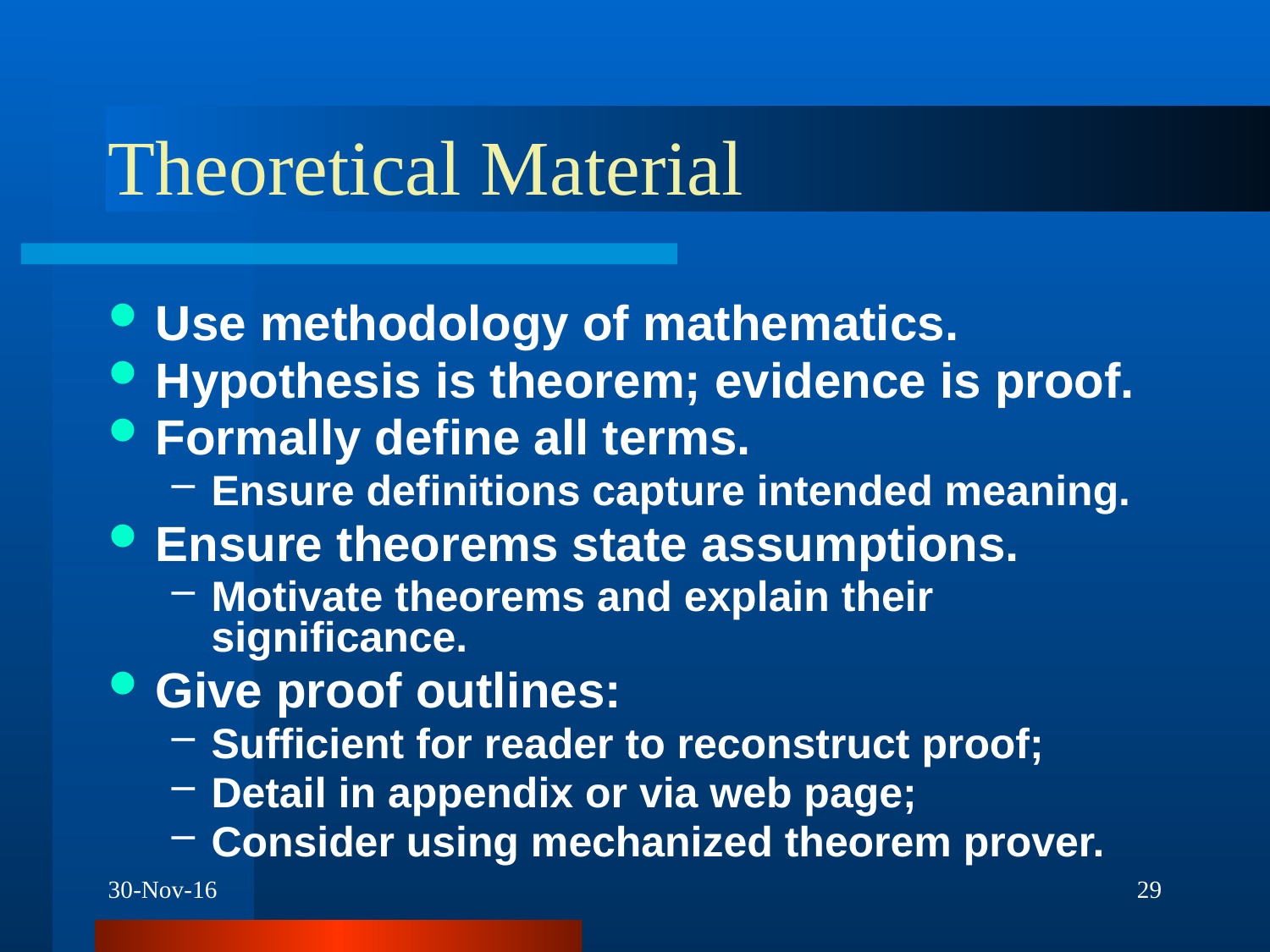

# Theoretical Material
Use methodology of mathematics.
Hypothesis is theorem; evidence is proof.
Formally define all terms.
Ensure definitions capture intended meaning.
Ensure theorems state assumptions.
Motivate theorems and explain their significance.
Give proof outlines:
Sufficient for reader to reconstruct proof;
Detail in appendix or via web page;
Consider using mechanized theorem prover.
30-Nov-16
29